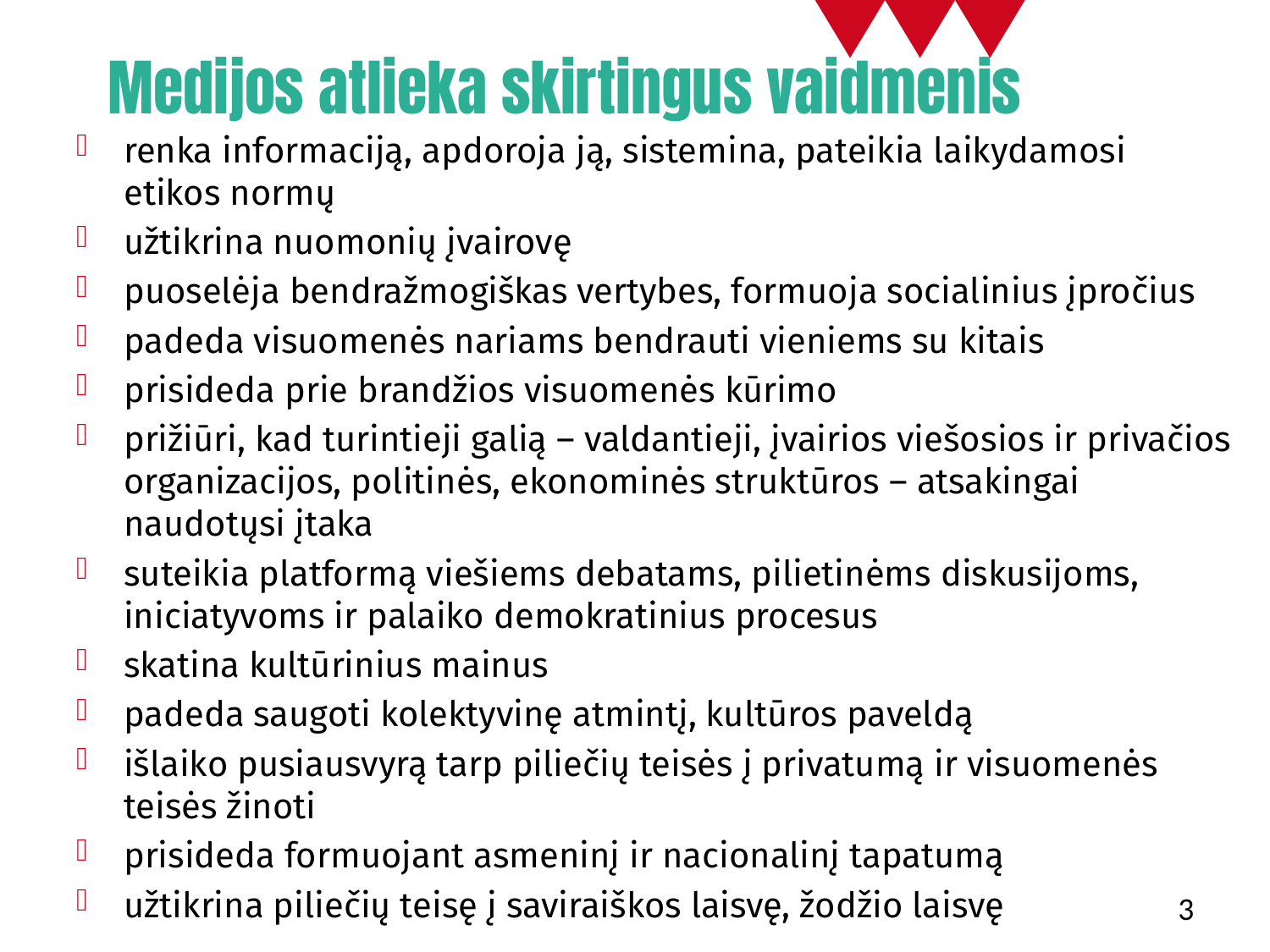

# Medijos atlieka skirtingus vaidmenis
renka informaciją, apdoroja ją, sistemina, pateikia laikydamosi etikos normų
užtikrina nuomonių įvairovę
puoselėja bendražmogiškas vertybes, formuoja socialinius įpročius
padeda visuomenės nariams bendrauti vieniems su kitais
prisideda prie brandžios visuomenės kūrimo
prižiūri, kad turintieji galią – valdantieji, įvairios viešosios ir privačios organizacijos, politinės, ekonominės struktūros – atsakingai naudotųsi įtaka
suteikia platformą viešiems debatams, pilietinėms diskusijoms, iniciatyvoms ir palaiko demokratinius procesus
skatina kultūrinius mainus
padeda saugoti kolektyvinę atmintį, kultūros paveldą
išlaiko pusiausvyrą tarp piliečių teisės į privatumą ir visuomenės teisės žinoti
prisideda formuojant asmeninį ir nacionalinį tapatumą
užtikrina piliečių teisę į saviraiškos laisvę, žodžio laisvę
3